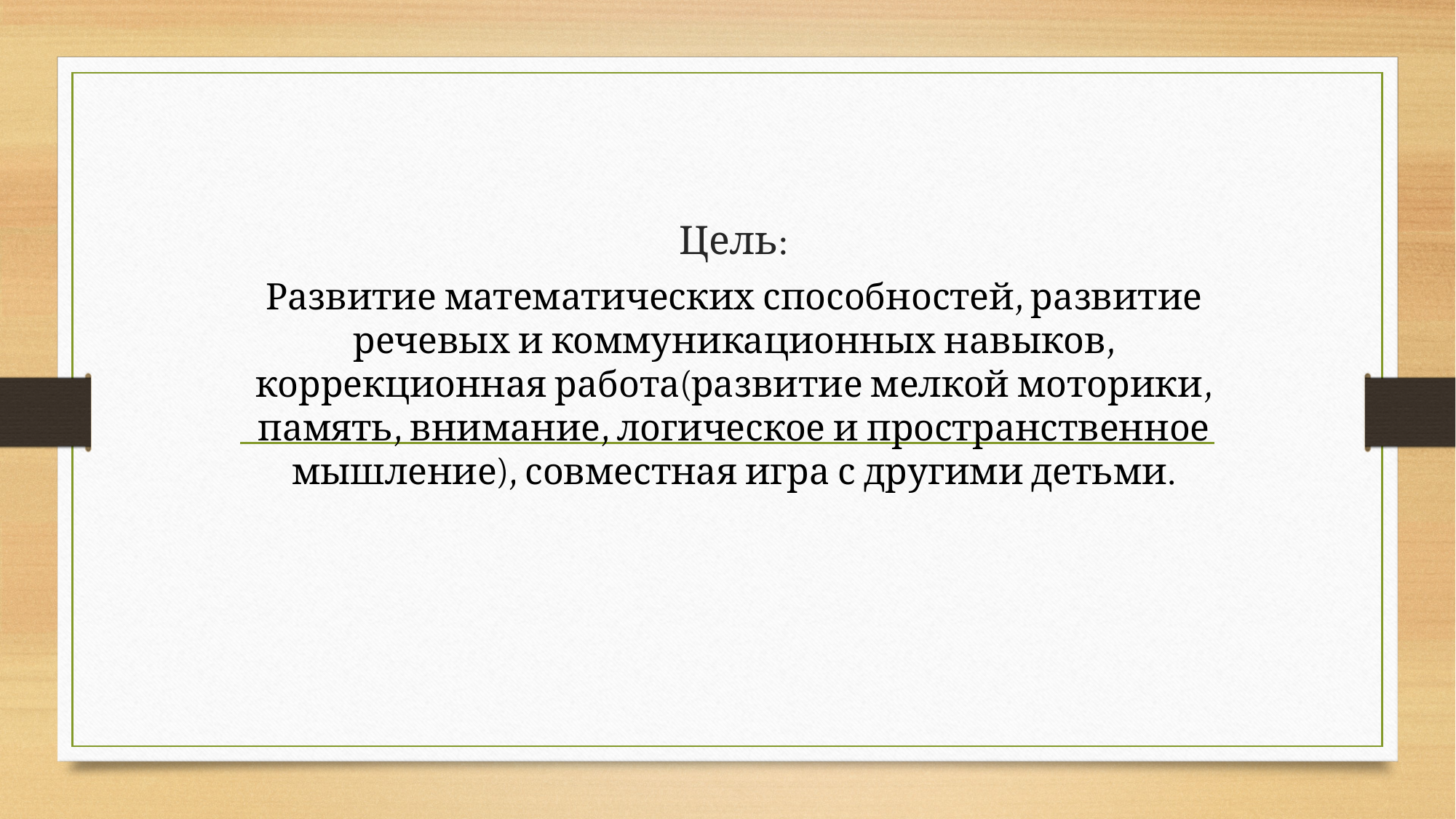

# Цель:
Развитие математических способностей, развитие речевых и коммуникационных навыков, коррекционная работа(развитие мелкой моторики, память, внимание, логическое и пространственное мышление), совместная игра с другими детьми.